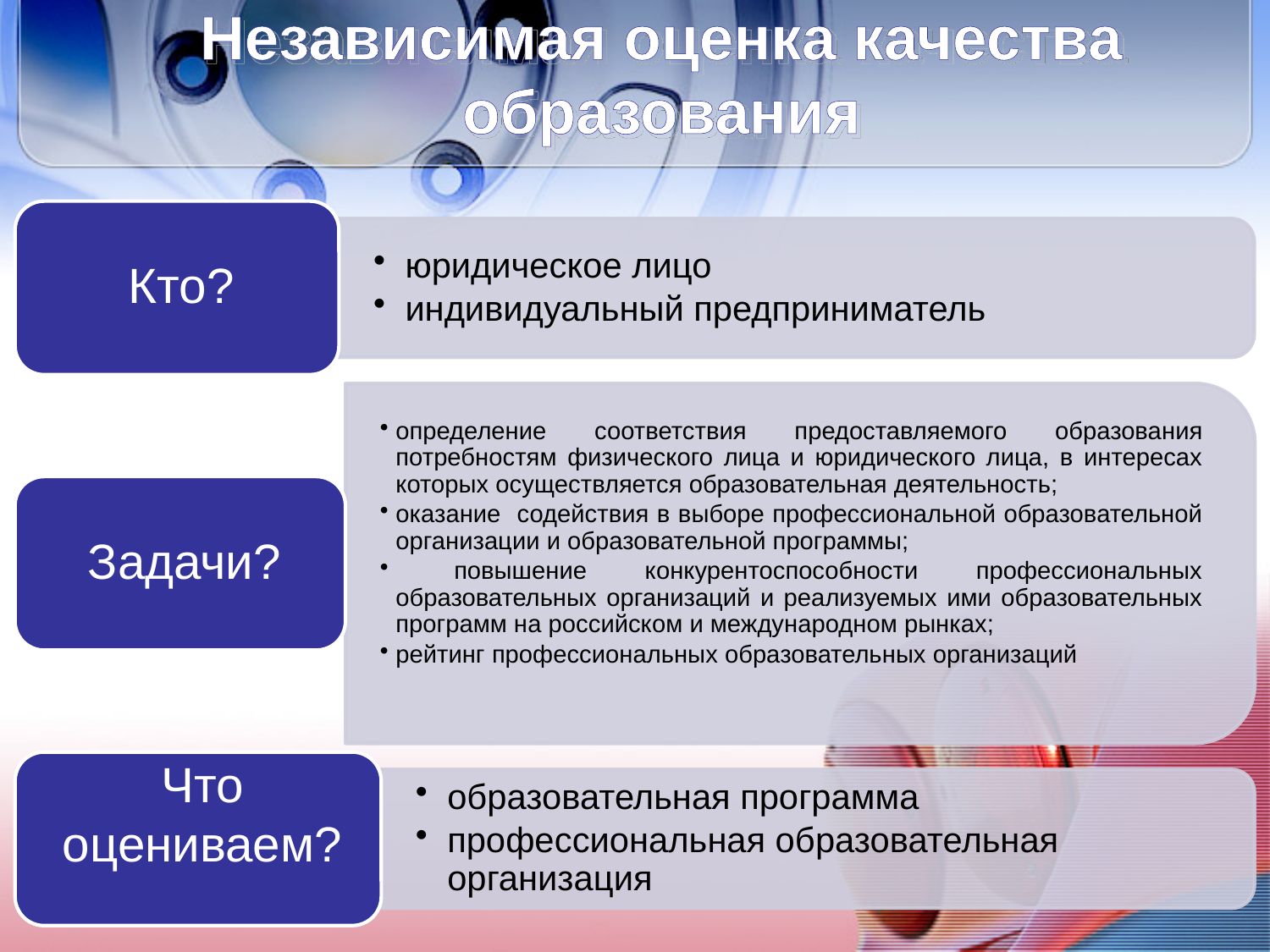

# Независимая оценка качества образования
юридическое лицо
индивидуальный предприниматель
Кто?
определение соответствия предоставляемого образования потребностям физического лица и юридического лица, в интересах которых осуществляется образовательная деятельность;
оказание  содействия в выборе профессиональной образовательной организации и образовательной программы;
 повышение конкурентоспособности профессиональных образовательных организаций и реализуемых ими образовательных программ на российском и международном рынках;
рейтинг профессиональных образовательных организаций
Задачи?
образовательная программа
профессиональная образовательная организация
Что оцениваем?